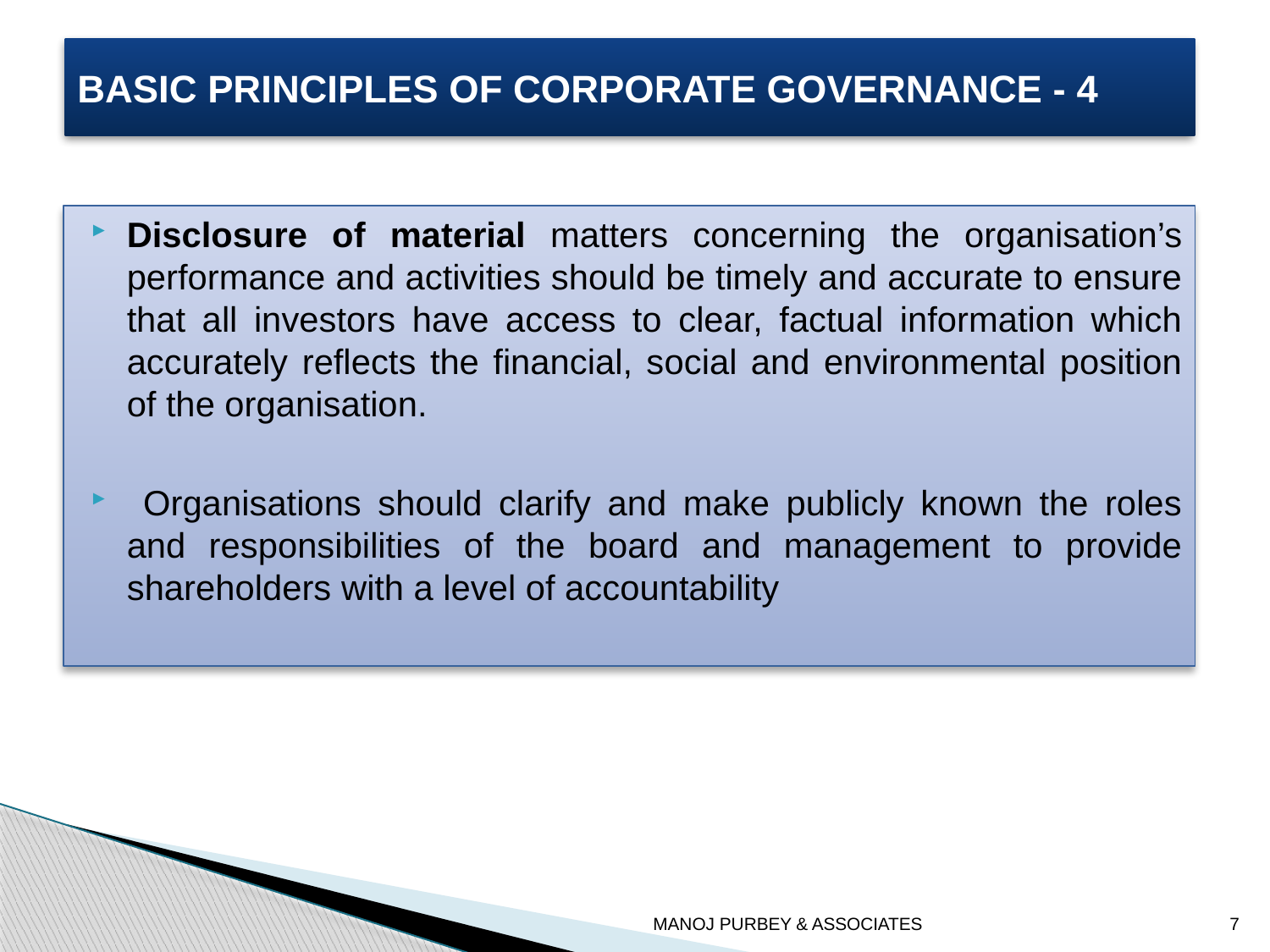

# BASIC PRINCIPLES OF CORPORATE GOVERNANCE - 4
Disclosure of material matters concerning the organisation’s performance and activities should be timely and accurate to ensure that all investors have access to clear, factual information which accurately reflects the financial, social and environmental position of the organisation.

 Organisations should clarify and make publicly known the roles and responsibilities of the board and management to provide shareholders with a level of accountability
MANOJ PURBEY & ASSOCIATES
7